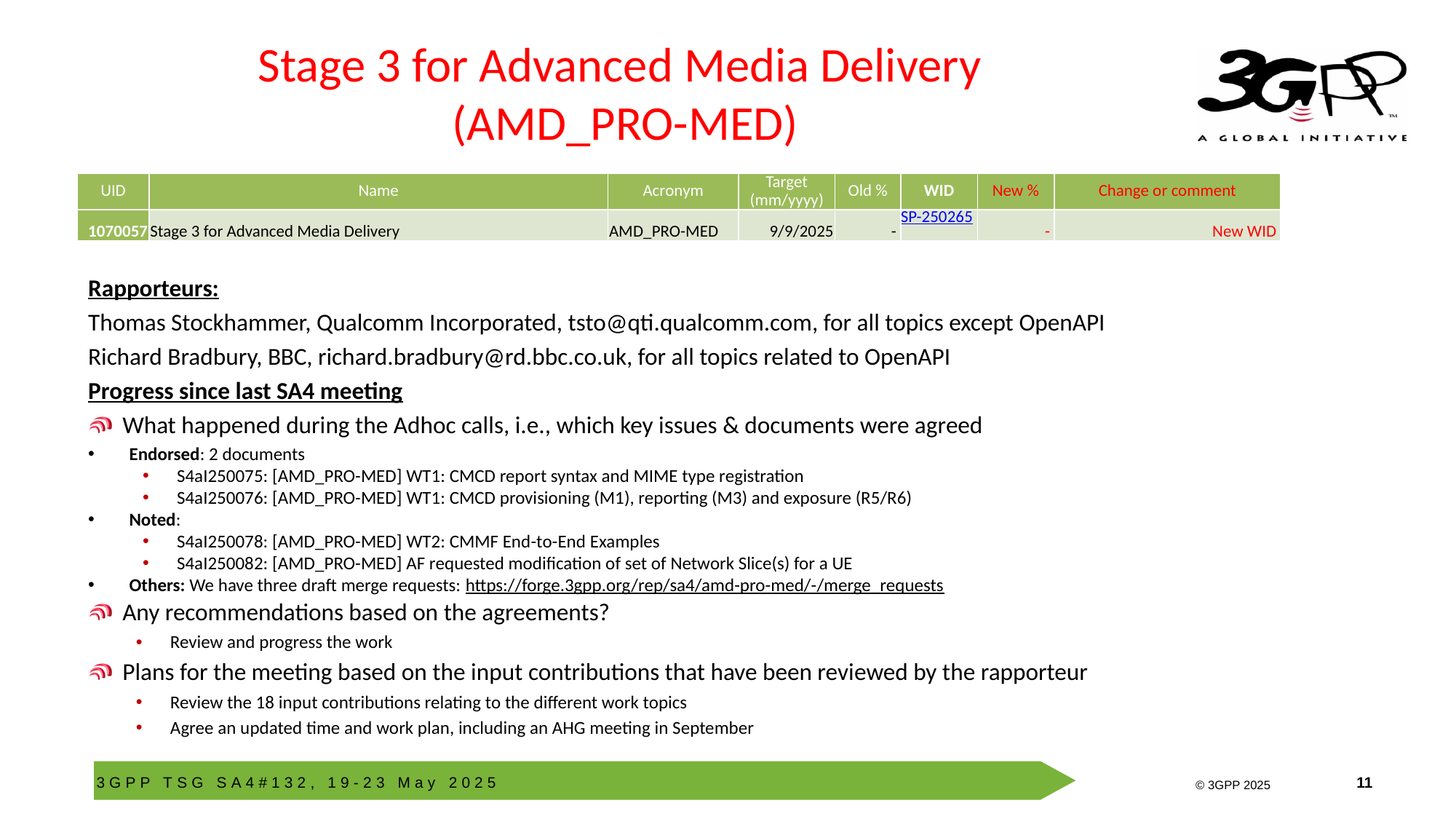

# Stage 3 for Advanced Media Delivery (AMD_PRO-MED)
| UID | Name | Acronym | Target (mm/yyyy) | Old % | WID | New % | Change or comment |
| --- | --- | --- | --- | --- | --- | --- | --- |
| 1070057 | Stage 3 for Advanced Media Delivery | AMD\_PRO-MED | 9/9/2025 | - | SP-250265 | - | New WID |
Rapporteurs:
Thomas Stockhammer, Qualcomm Incorporated, tsto@qti.qualcomm.com, for all topics except OpenAPI
Richard Bradbury, BBC, richard.bradbury@rd.bbc.co.uk, for all topics related to OpenAPI
Progress since last SA4 meeting
What happened during the Adhoc calls, i.e., which key issues & documents were agreed
Endorsed: 2 documents
S4aI250075: [AMD_PRO-MED] WT1: CMCD report syntax and MIME type registration
S4aI250076: [AMD_PRO-MED] WT1: CMCD provisioning (M1), reporting (M3) and exposure (R5/R6)
Noted:
S4aI250078: [AMD_PRO-MED] WT2: CMMF End-to-End Examples
S4aI250082: [AMD_PRO-MED] AF requested modification of set of Network Slice(s) for a UE
Others: We have three draft merge requests: https://forge.3gpp.org/rep/sa4/amd-pro-med/-/merge_requests
Any recommendations based on the agreements?
Review and progress the work
Plans for the meeting based on the input contributions that have been reviewed by the rapporteur
Review the 18 input contributions relating to the different work topics
Agree an updated time and work plan, including an AHG meeting in September